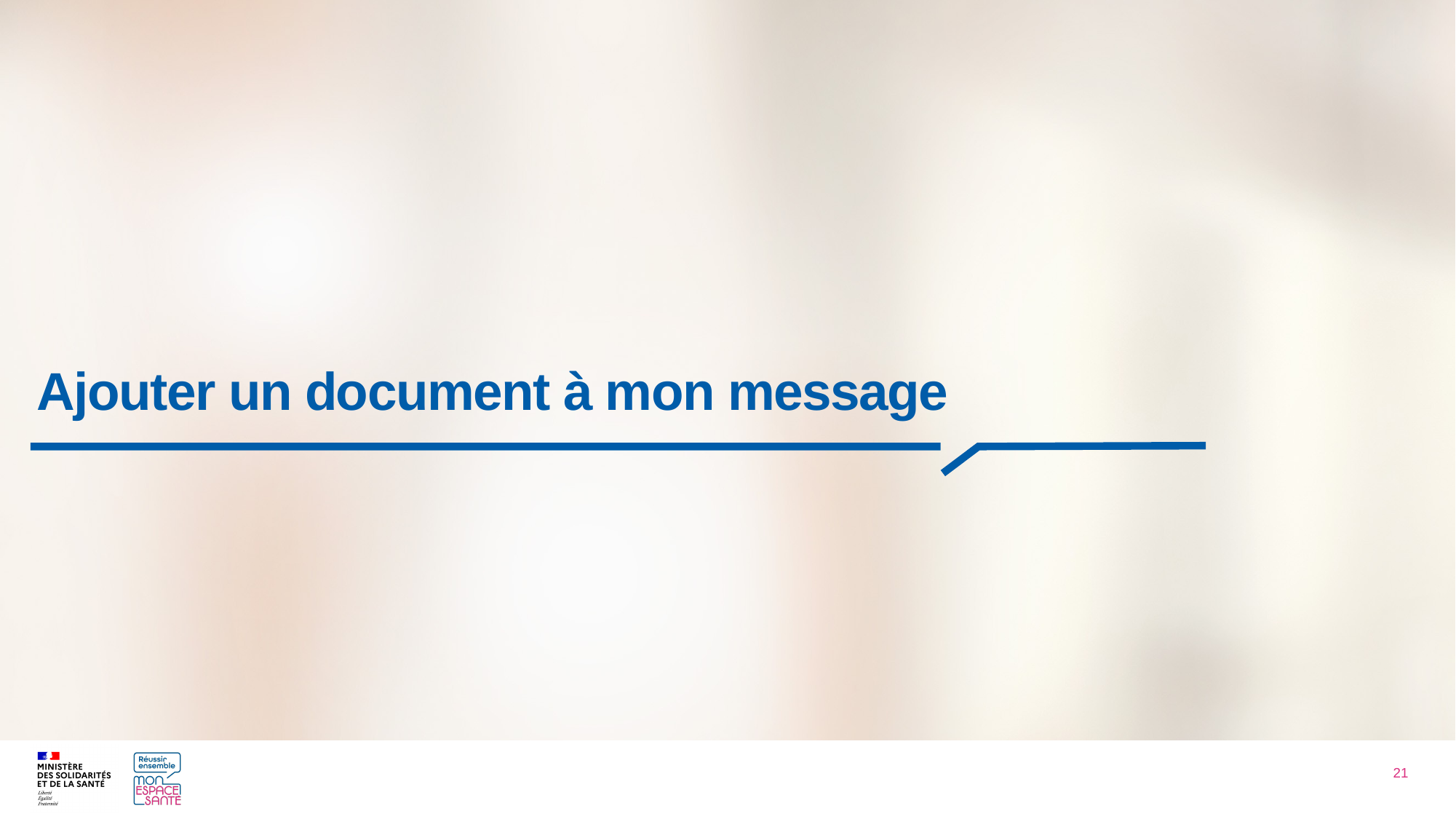

Ajouter un document à mon message

21